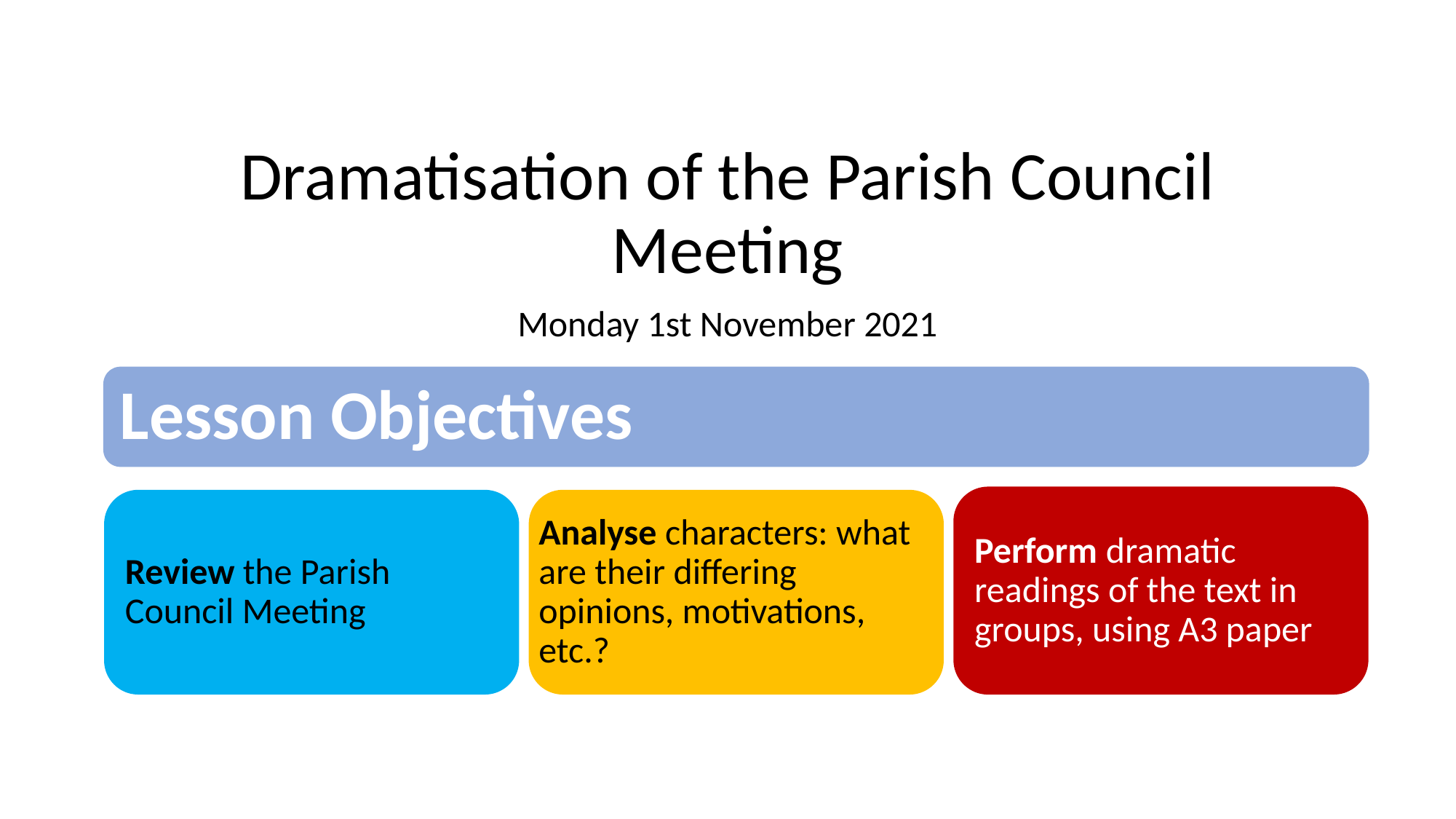

# Dramatisation of the Parish Council Meeting
Monday 1st November 2021
Lesson Objectives
Perform dramatic readings of the text in groups, using A3 paper
Review the Parish Council Meeting
Analyse characters: what are their differing opinions, motivations, etc.?